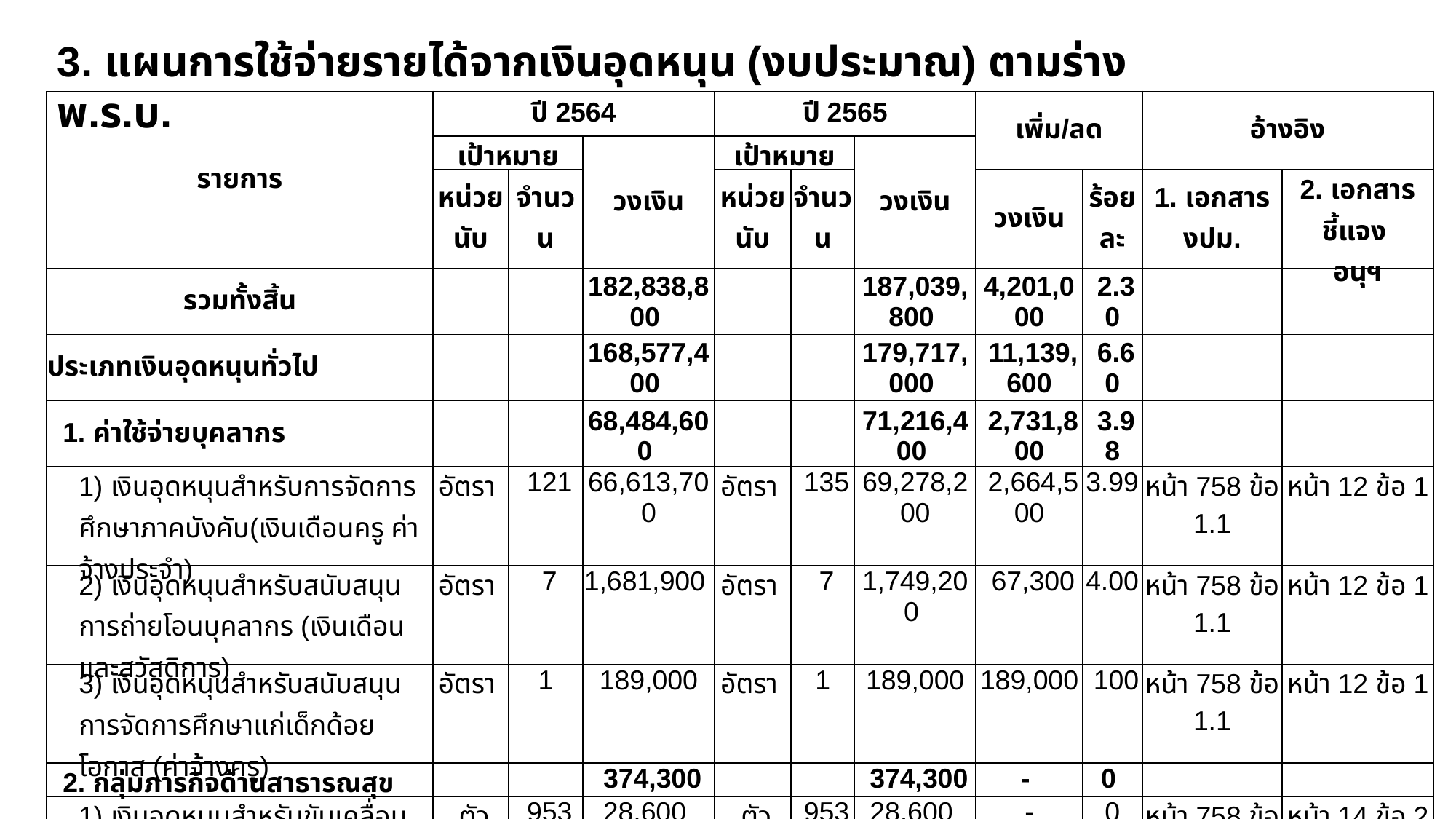

3. แผนการใช้จ่ายรายได้จากเงินอุดหนุน (งบประมาณ) ตามร่าง พ.ร.บ.
| รายการ | ปี 2564 |  |  | ปี 2565 |  |  | เพิ่ม/ลด |  | อ้างอิง |  |
| --- | --- | --- | --- | --- | --- | --- | --- | --- | --- | --- |
|  | เป้าหมาย |  | วงเงิน | เป้าหมาย |  | วงเงิน |  |  |  |  |
|  | หน่วยนับ | จำนวน |  | หน่วยนับ | จำนวน |  | วงเงิน | ร้อยละ | 1. เอกสาร งปม. | 2. เอกสารชี้แจง อนุฯ |
| รวมทั้งสิ้น |  |  | 182,838,800 |  |  | 187,039,800 | 4,201,000 | 2.30 |  |  |
| ประเภทเงินอุดหนุนทั่วไป |  |  | 168,577,400 |  |  | 179,717,000 | 11,139,600 | 6.60 |  |  |
| 1. ค่าใช้จ่ายบุคลากร |  |  | 68,484,600 |  |  | 71,216,400 | 2,731,800 | 3.98 |  |  |
| 1) เงินอุดหนุนสำหรับการจัดการศึกษาภาคบังคับ(เงินเดือนครู ค่าจ้างประจำ) | อัตรา | 121 | 66,613,700 | อัตรา | 135 | 69,278,200 | 2,664,500 | 3.99 | หน้า 758 ข้อ 1.1 | หน้า 12 ข้อ 1 |
| 2) เงินอุดหนุนสำหรับสนับสนุนการถ่ายโอนบุคลากร (เงินเดือนและสวัสดิการ) | อัตรา | 7 | 1,681,900 | อัตรา | 7 | 1,749,200 | 67,300 | 4.00 | หน้า 758 ข้อ 1.1 | หน้า 12 ข้อ 1 |
| 3) เงินอุดหนุนสำหรับสนับสนุนการจัดการศึกษาแก่เด็กด้อยโอกาส (ค่าจ้างครู) | อัตรา | 1 | 189,000 | อัตรา | 1 | 189,000 | 189,000 | 100 | หน้า 758 ข้อ 1.1 | หน้า 12 ข้อ 1 |
| 2. กลุ่มภารกิจด้านสาธารณสุข |  |  | 374,300 |  |  | 374,300 | - | 0 |  |  |
| 1) เงินอุดหนุนสำหรับขับเคลื่อนโครงการสัตว์ปลอดโรคคนปลอดภัยจากโรคพิษสุนัขบ้า ตามพระปณิธาน ศาสตราจารย์ ดร.สมเด็จพระเจ้าน้องนางเธอ เจ้าฟ้าจุฬาภรณวลัยลักษณ์ อัครราชกุมารี กรมพระศรีสวางควัฒน วรขัตติยราชนารี | ตัว | 953 | 28,600 | ตัว | 953 | 28,600 | - | 0 | หน้า 758 ข้อ 1.1 | หน้า 14 ข้อ 2 |